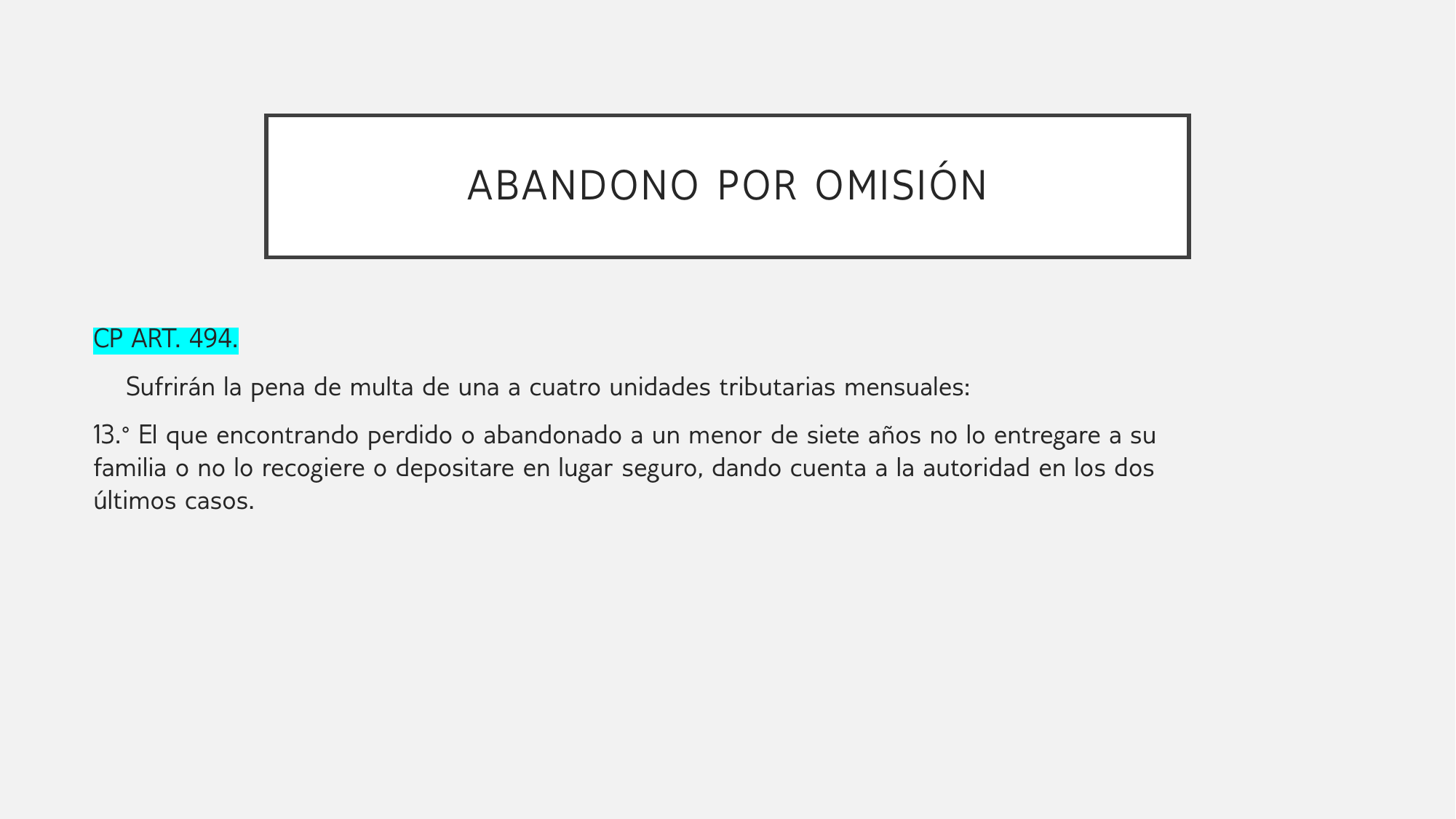

# Abandono por omisión
CP ART. 494.
    Sufrirán la pena de multa de una a cuatro unidades tributarias mensuales:
13.° El que encontrando perdido o abandonado a un menor de siete años no lo entregare a su familia o no lo recogiere o depositare en lugar seguro, dando cuenta a la autoridad en los dos últimos casos.